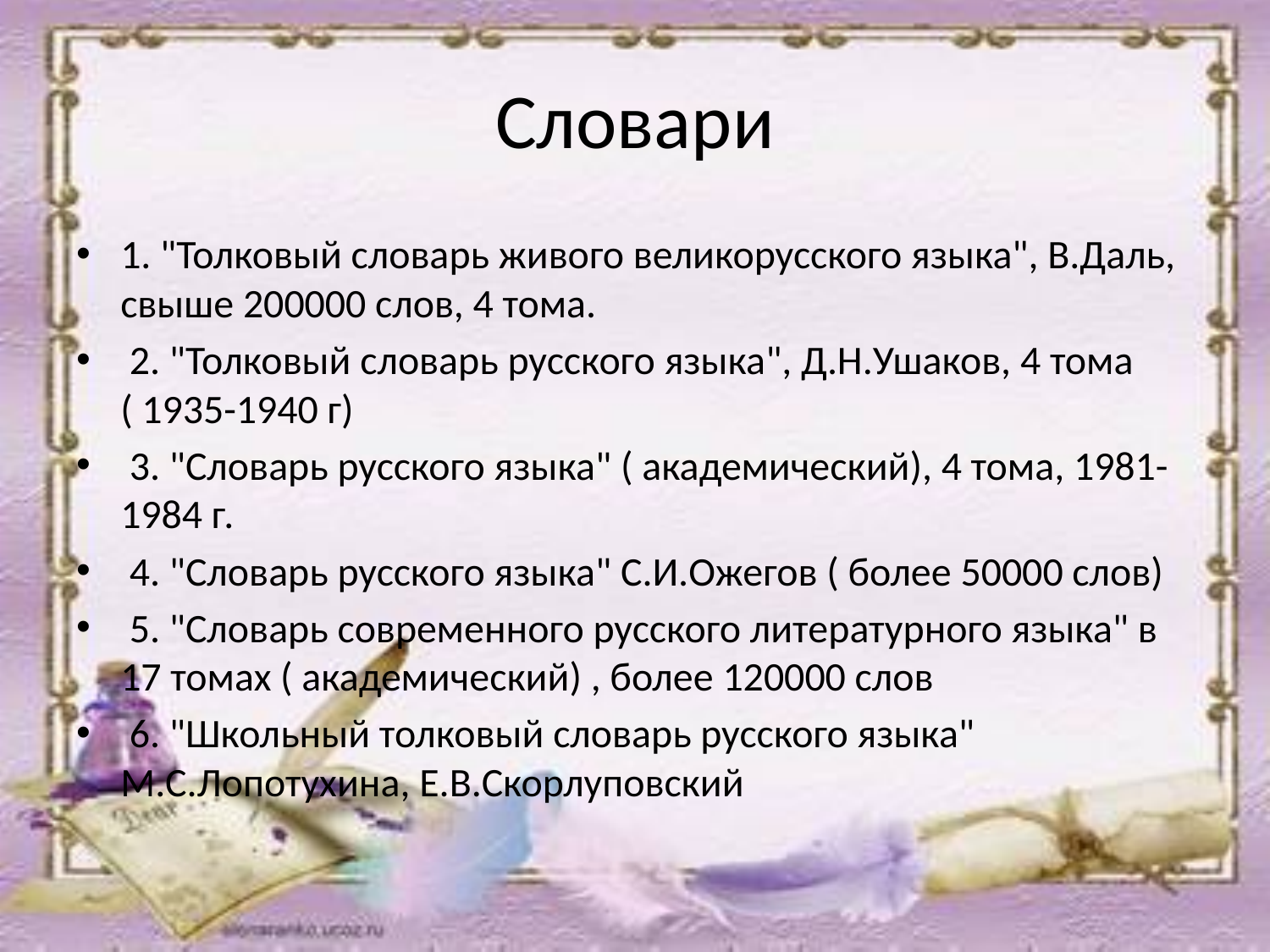

# Словари
1. "Толковый словарь живого великорусского языка", В.Даль, свыше 200000 слов, 4 тома.
 2. "Толковый словарь русского языка", Д.Н.Ушаков, 4 тома ( 1935-1940 г)
 3. "Словарь русского языка" ( академический), 4 тома, 1981-1984 г.
 4. "Словарь русского языка" С.И.Ожегов ( более 50000 слов)
 5. "Словарь современного русского литературного языка" в 17 томах ( академический) , более 120000 слов
 6. "Школьный толковый словарь русского языка" М.С.Лопотухина, Е.В.Скорлуповский